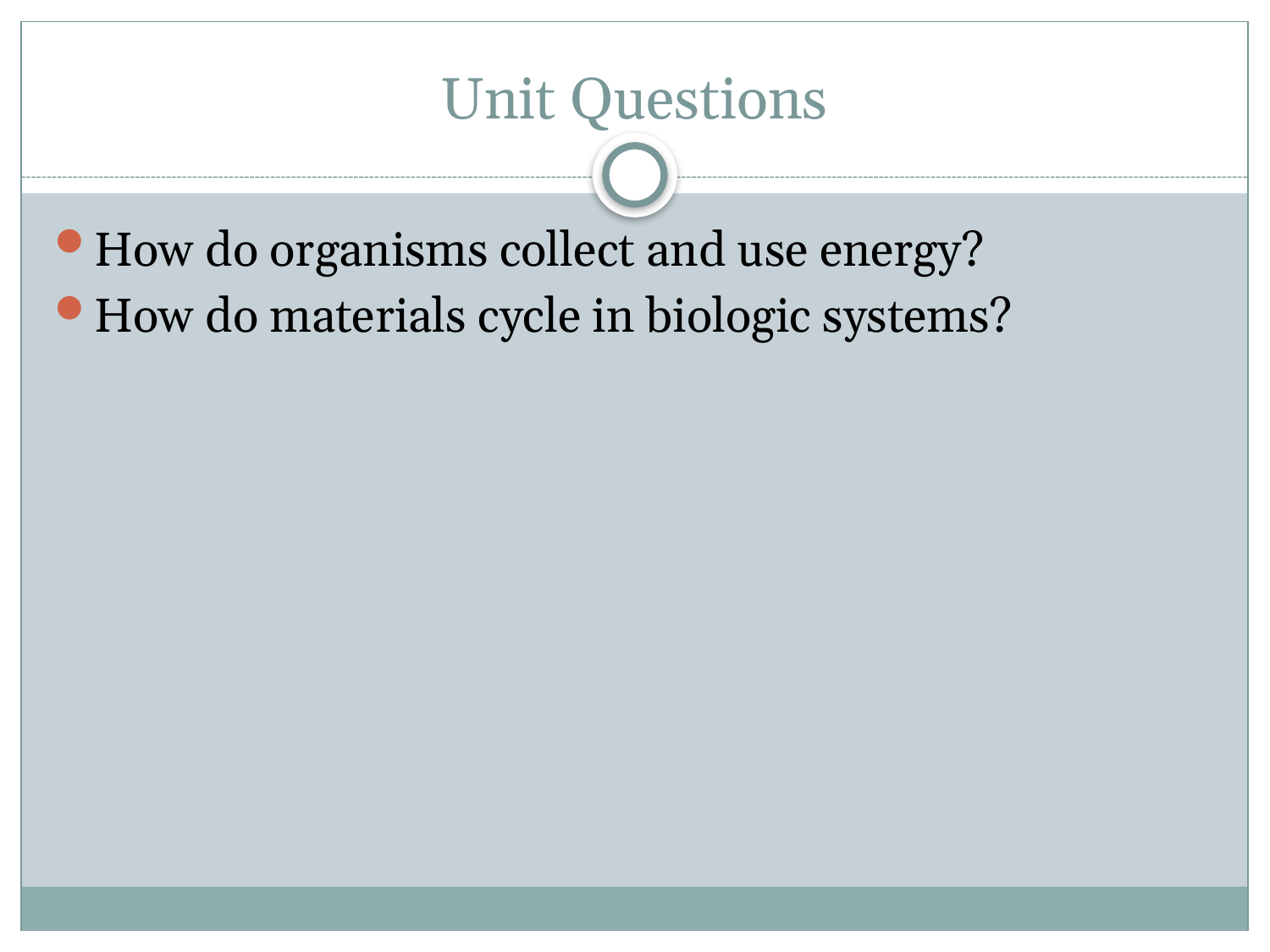

# Unit Questions
How do organisms collect and use energy?
How do materials cycle in biologic systems?